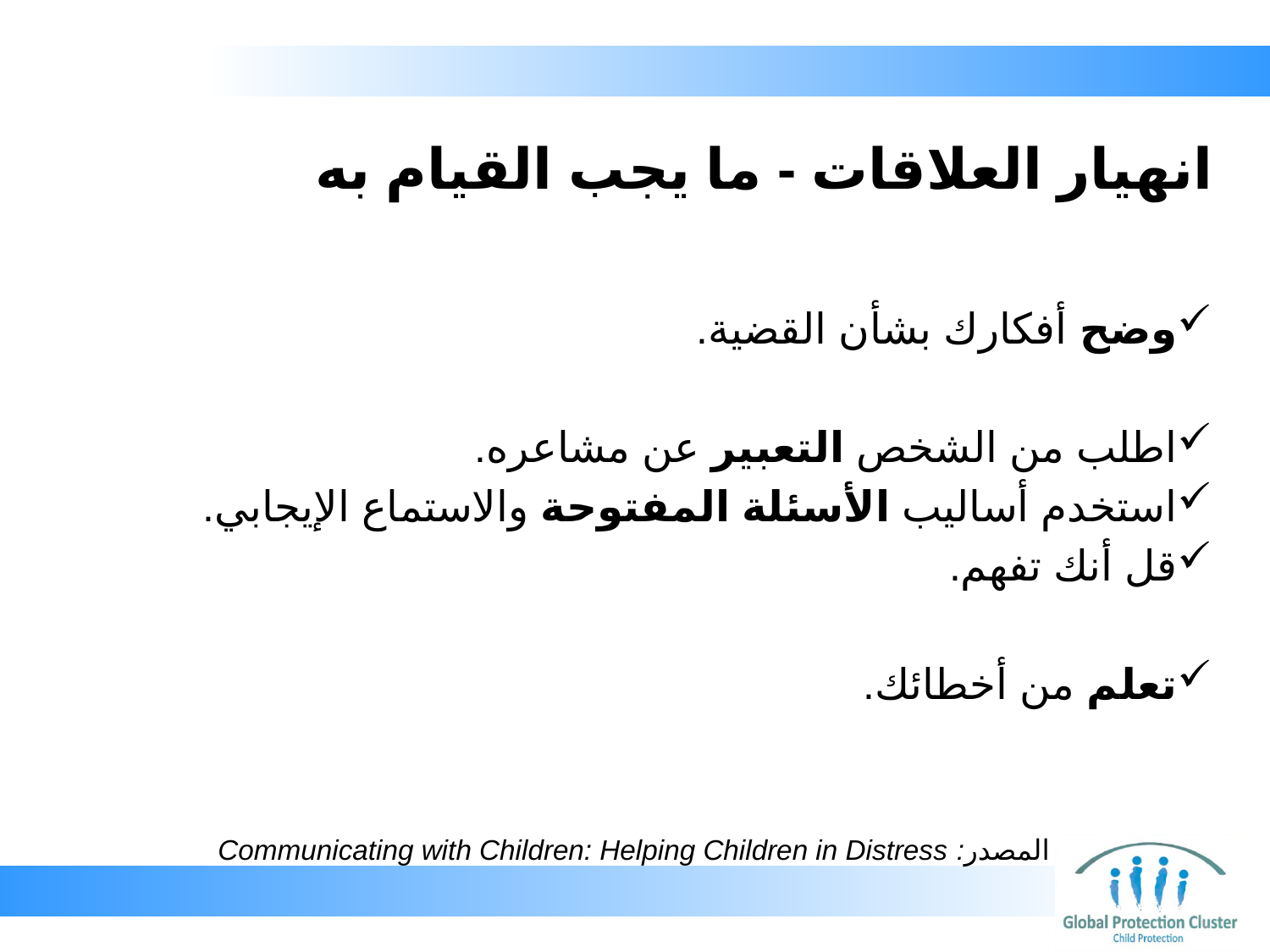

# انهيار العلاقات - ما يجب القيام به

وضح أفكارك بشأن القضية.

اطلب من الشخص التعبير عن مشاعره.
استخدم أساليب الأسئلة المفتوحة والاستماع الإيجابي.
قل أنك تفهم.

تعلم من أخطائك.

المصدر: Communicating with Children: Helping Children in Distress